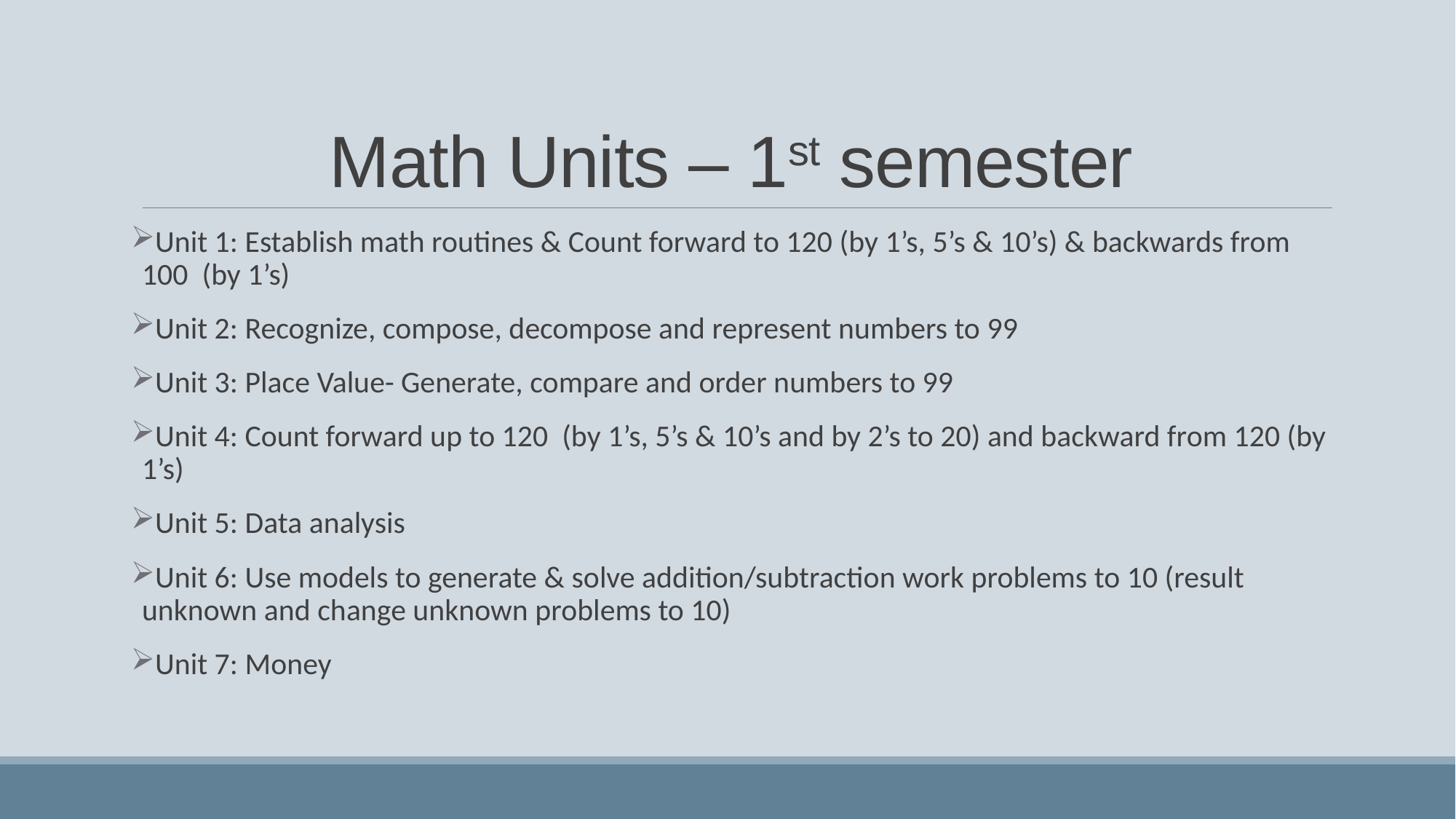

# Math Units – 1st semester
Unit 1: Establish math routines & Count forward to 120 (by 1’s, 5’s & 10’s) & backwards from 100  (by 1’s)
Unit 2: Recognize, compose, decompose and represent numbers to 99
Unit 3: Place Value- Generate, compare and order numbers to 99
Unit 4: Count forward up to 120  (by 1’s, 5’s & 10’s and by 2’s to 20) and backward from 120 (by 1’s)
Unit 5: Data analysis
Unit 6: Use models to generate & solve addition/subtraction work problems to 10 (result unknown and change unknown problems to 10)
Unit 7: Money